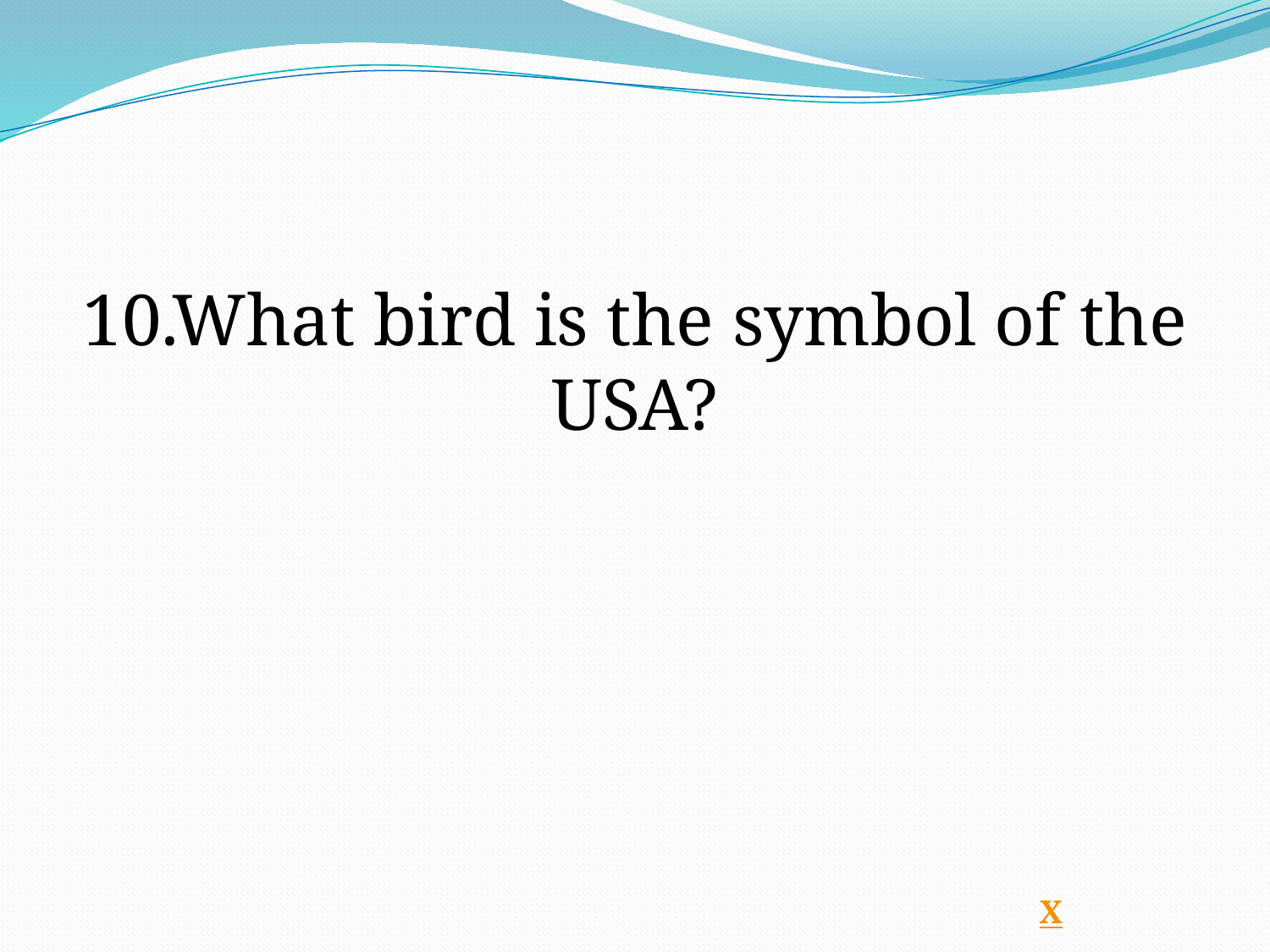

10.What bird is the symbol of the USA?
Х